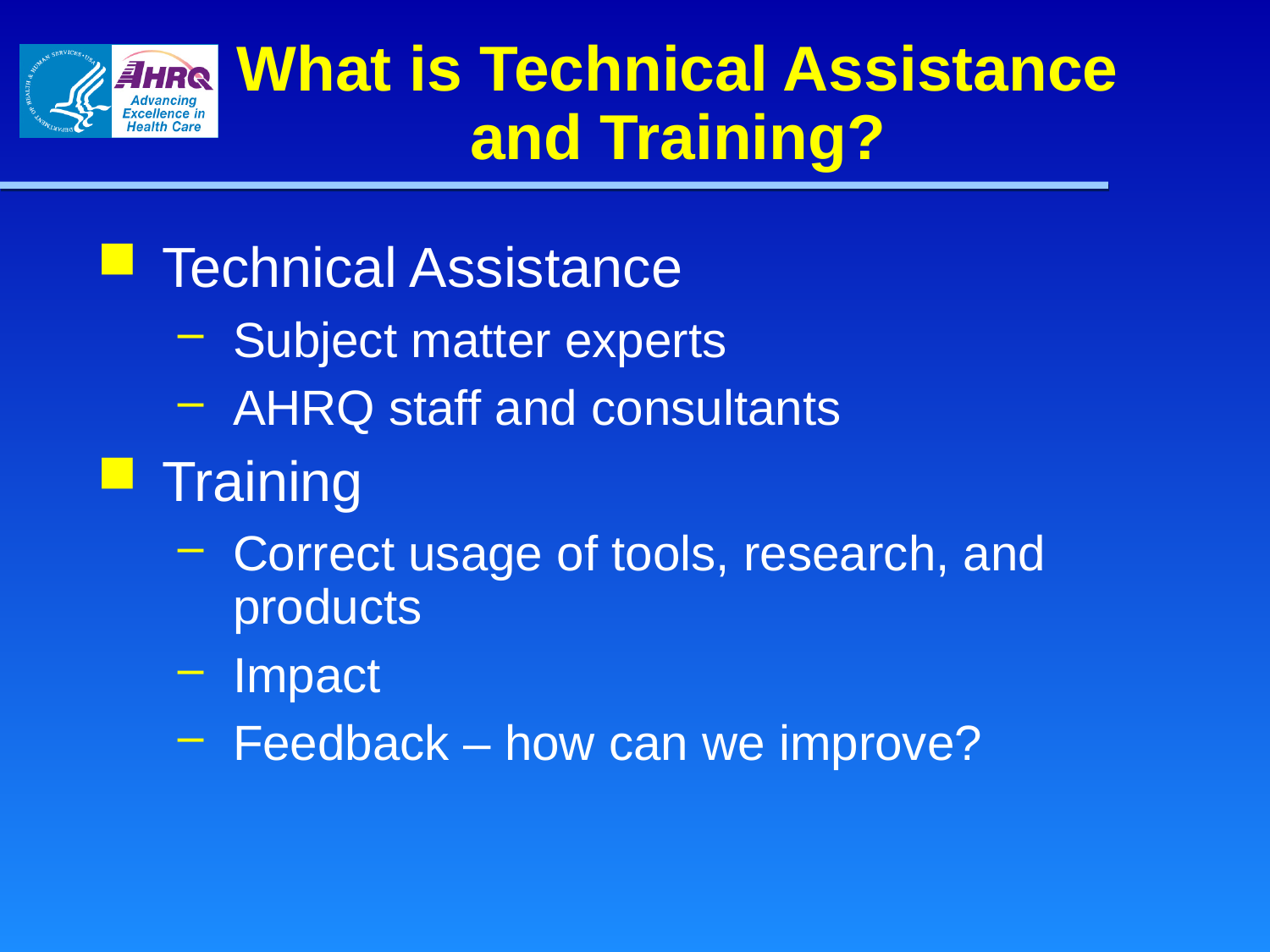

# What is Technical Assistance and Training?
Technical Assistance
Subject matter experts
AHRQ staff and consultants
Training
Correct usage of tools, research, and products
Impact
Feedback – how can we improve?